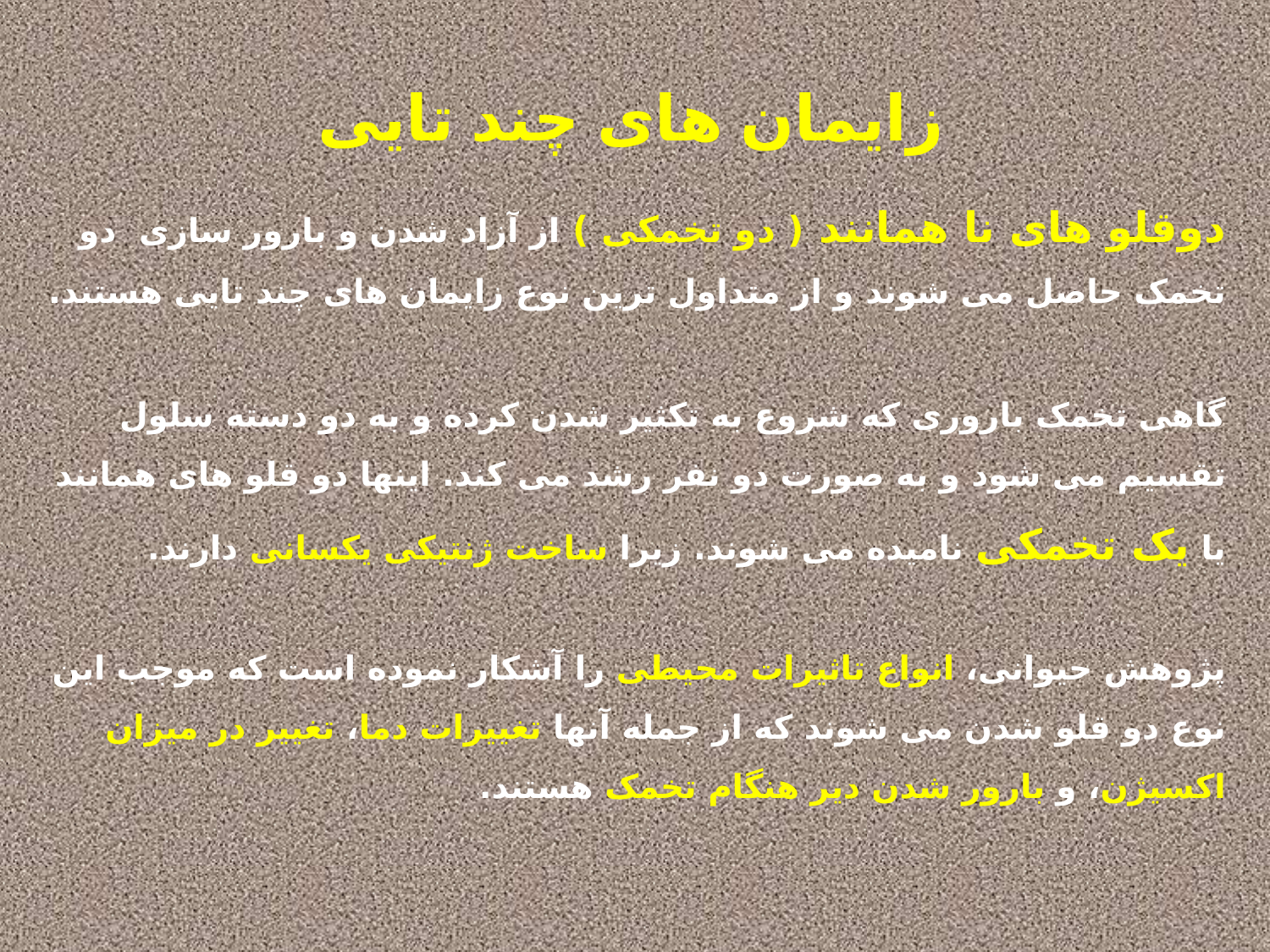

# زایمان های چند تایی
دوقلو های نا همانند ( دو تخمکی ) از آزاد شدن و بارور سازی  دو تخمک حاصل می شوند و از متداول ترین نوع زایمان های چند تایی هستند.

گاهی تخمک باروری که شروع به تکثیر شدن کرده و به دو دسته سلول تقسیم می شود و به صورت دو نفر رشد می کند. اینها دو قلو های همانند یا یک تخمکی نامیده می شوند. زیرا ساخت ژنتیکی یکسانی دارند.

پژوهش حیوانی، انواع تاثیرات محیطی را آشکار نموده است که موجب این نوع دو قلو شدن می شوند که از جمله آنها تغییرات دما، تغییر در میزان اکسیژن، و بارور شدن دیر هنگام تخمک هستند.
www.modirkade.ir
8